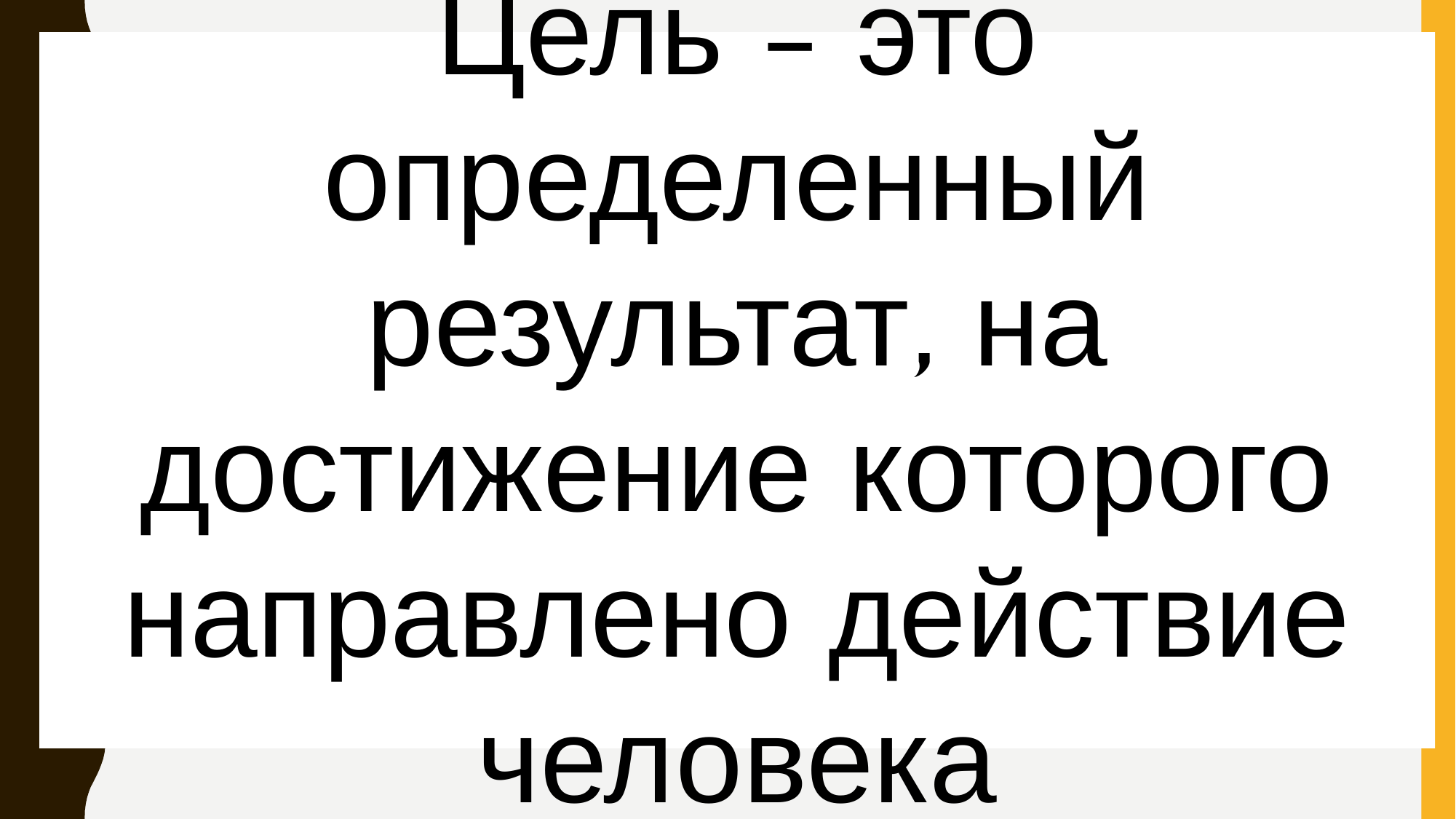

Цель – это определенный результат, на достижение которого направлено действие человека